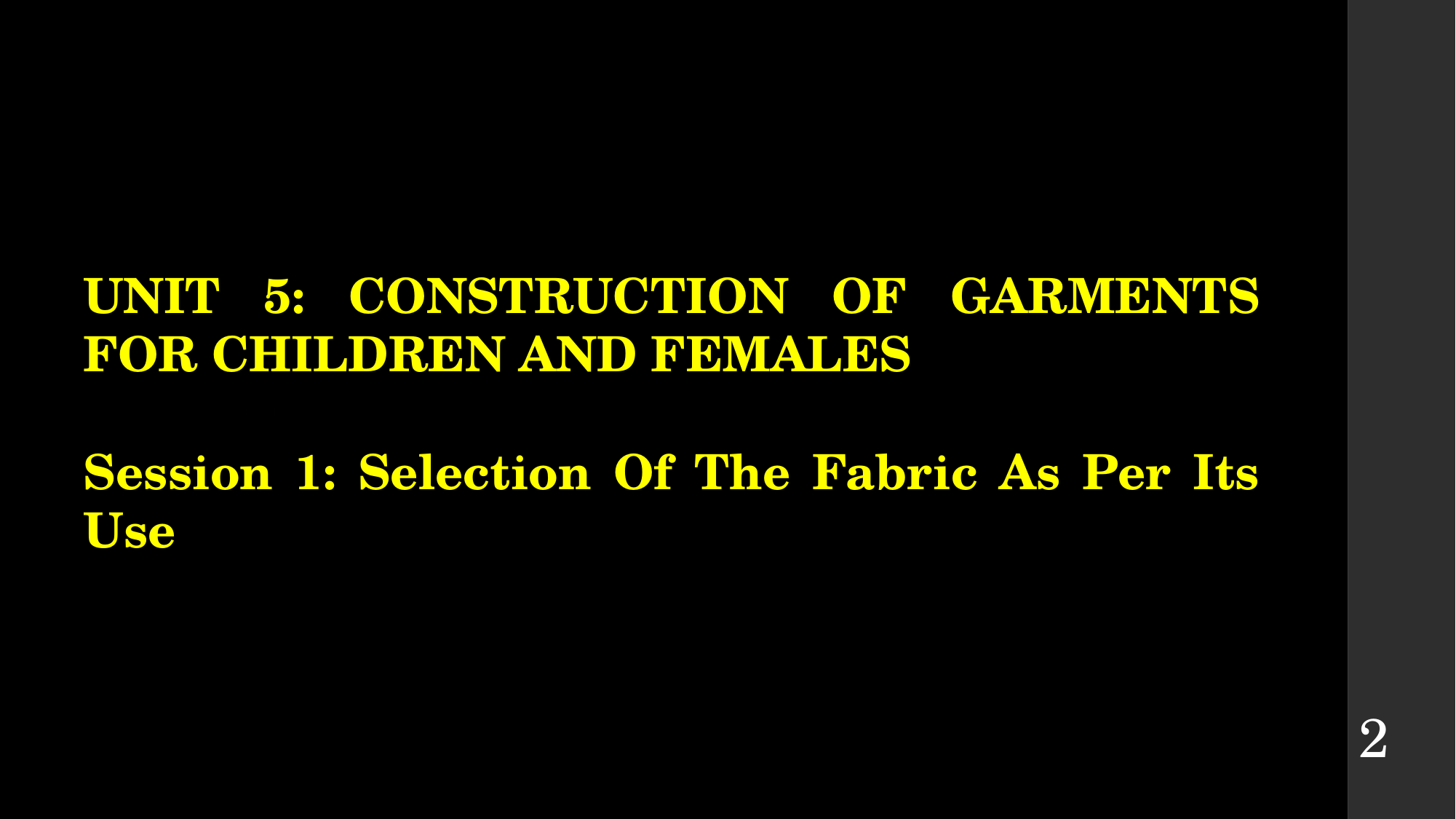

UNIT 5: CONSTRUCTION OF GARMENTS FOR CHILDREN AND FEMALES

Session 1: Selection Of The Fabric As Per Its Use
2